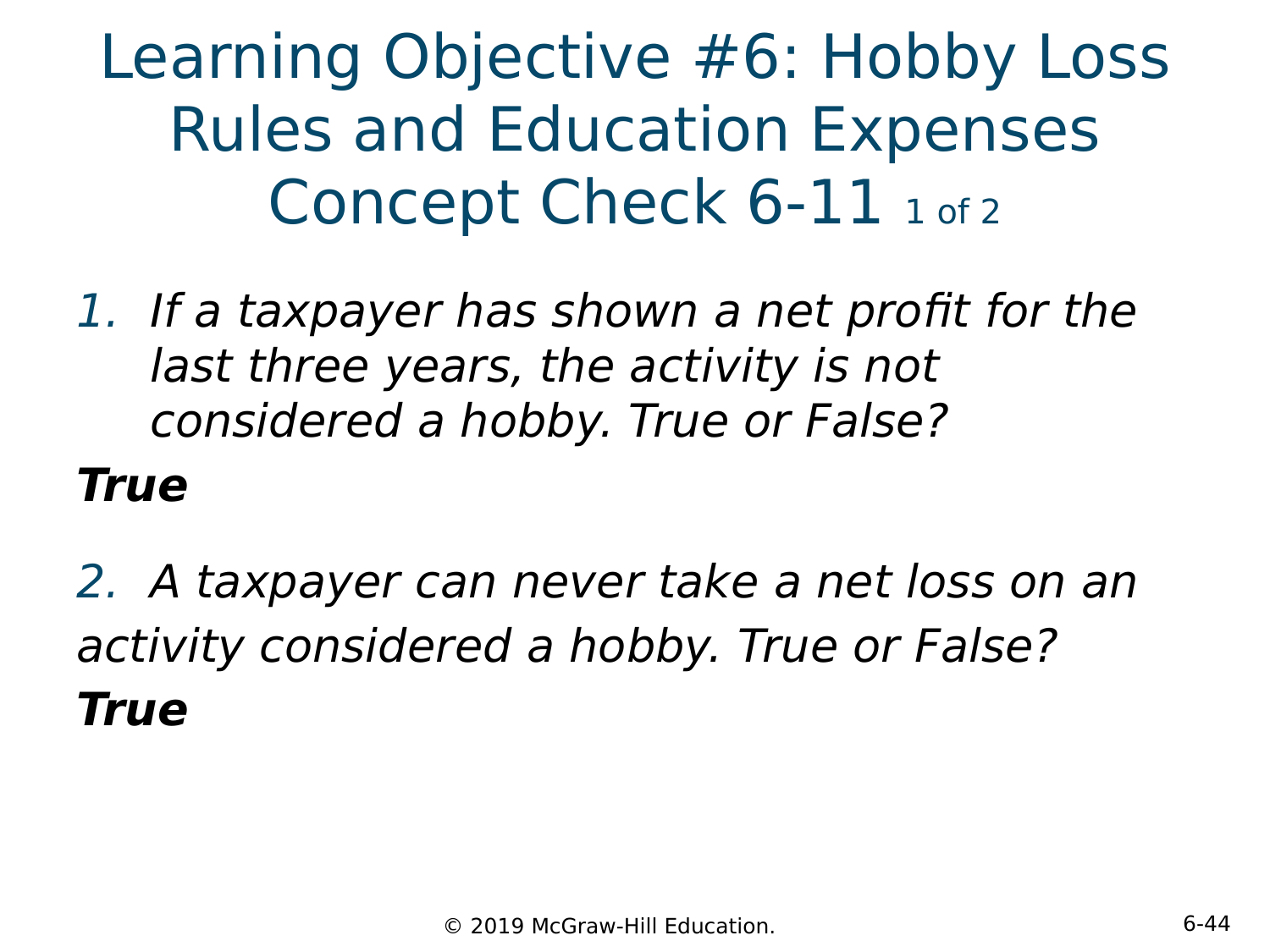

# Learning Objective #6: Hobby Loss Rules and Education Expenses Concept Check 6-11 1 of 2
If a taxpayer has shown a net profit for the last three years, the activity is not considered a hobby. True or False?
True
A taxpayer can never take a net loss on an
activity considered a hobby. True or False?
True